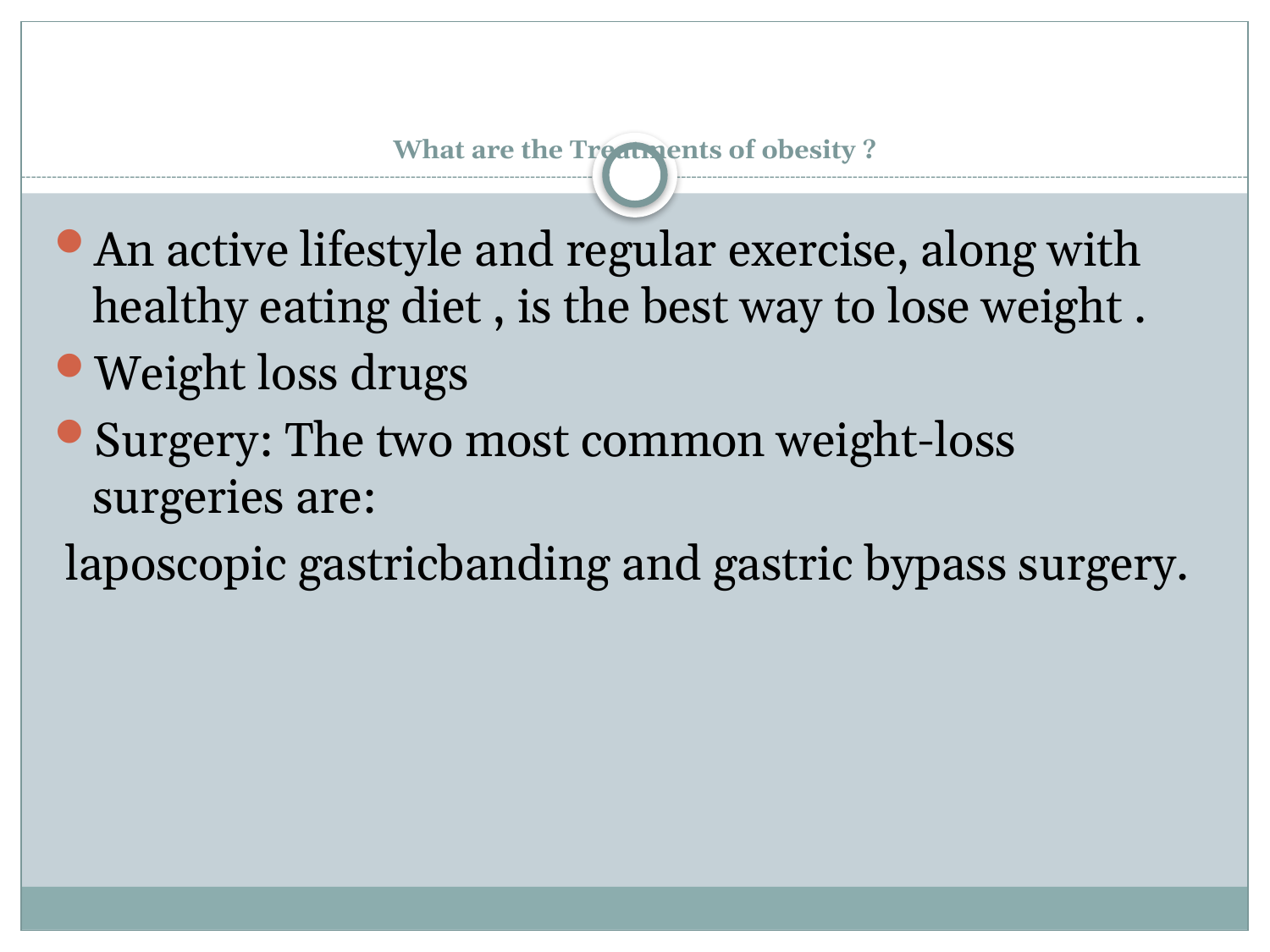

# What are the Treatments of obesity ?
An active lifestyle and regular exercise, along with healthy eating diet , is the best way to lose weight .
Weight loss drugs
Surgery: The two most common weight-loss surgeries are:
 laposcopic gastricbanding and gastric bypass surgery.